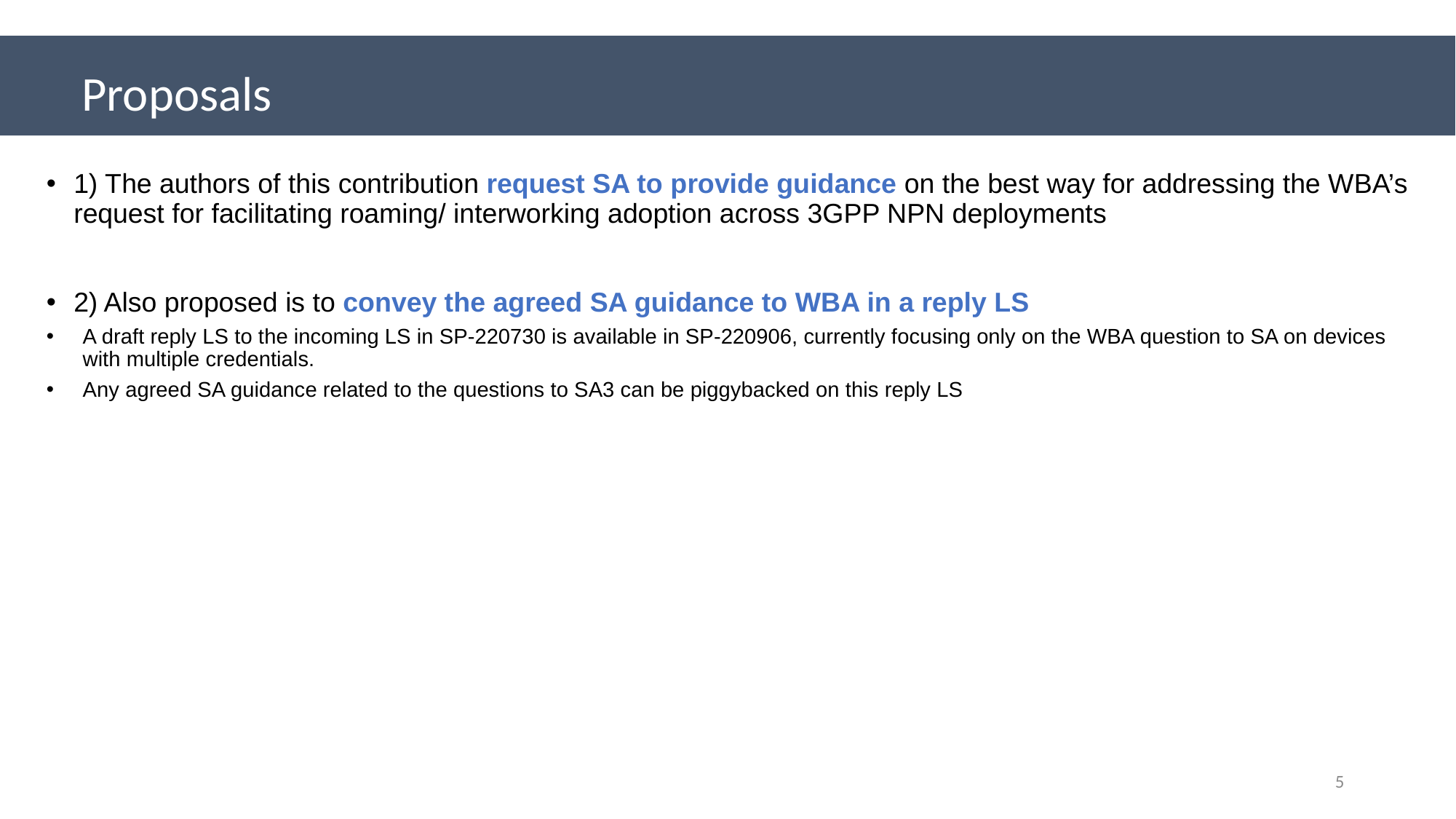

# Proposals
1) The authors of this contribution request SA to provide guidance on the best way for addressing the WBA’s request for facilitating roaming/ interworking adoption across 3GPP NPN deployments

2) Also proposed is to convey the agreed SA guidance to WBA in a reply LS
A draft reply LS to the incoming LS in SP-220730 is available in SP-220906, currently focusing only on the WBA question to SA on devices with multiple credentials.
Any agreed SA guidance related to the questions to SA3 can be piggybacked on this reply LS
5